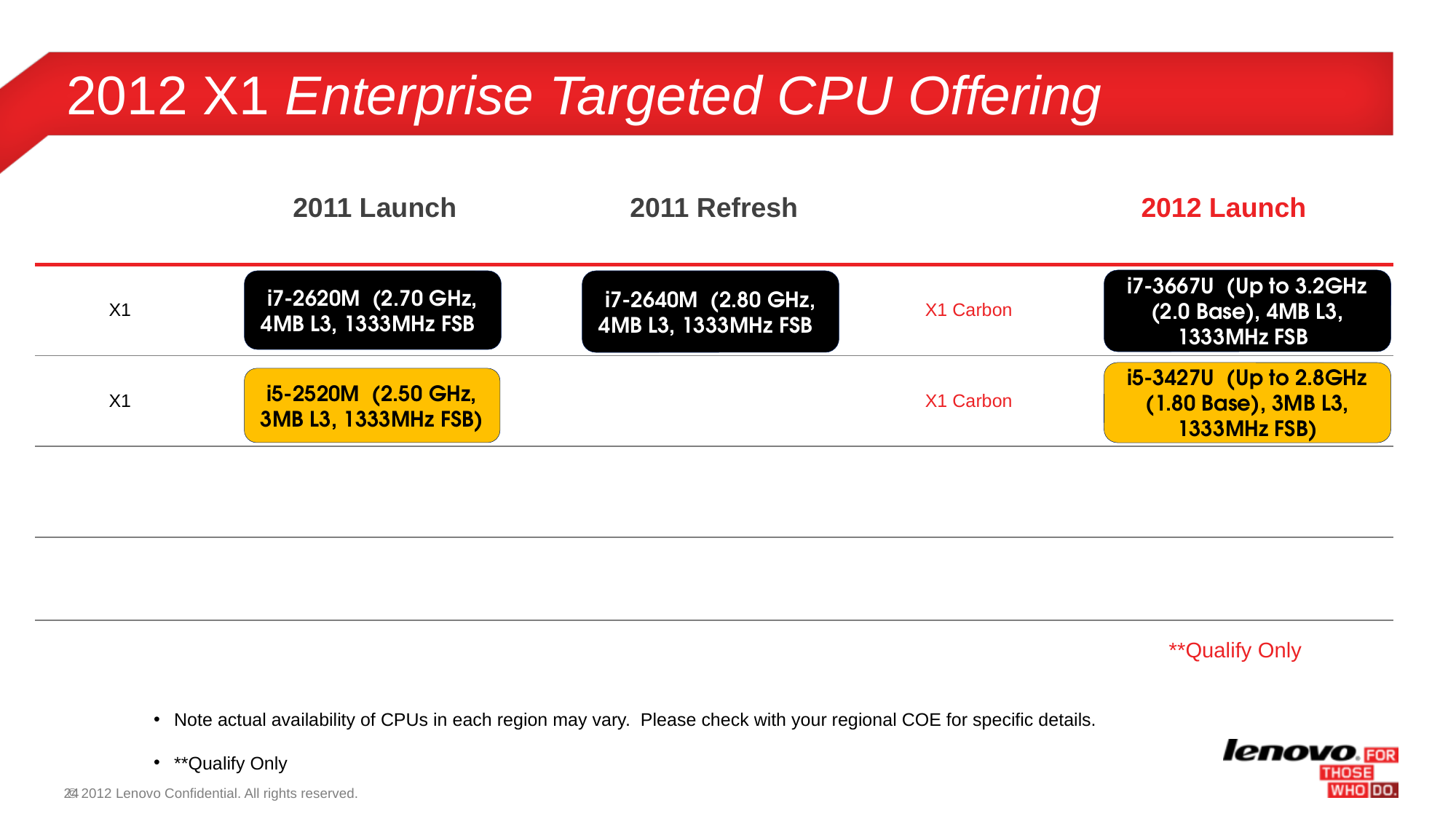

# 2012 X1 Enterprise Targeted CPU Offering
|  | 2011 Launch | 2011 Refresh |  | 2012 Launch |
| --- | --- | --- | --- | --- |
| X1 |  |  | X1 Carbon |  |
| X1 |  |  | X1 Carbon |  |
|  |  |  |  |  |
|  |  |  |  |  |
i7-3667U  (Up to 3.2GHz (2.0 Base), 4MB L3, 1333MHz FSB)
i7-2640M  (2.80 GHz, 4MB L3, 1333MHz FSB)
i7-2620M  (2.70 GHz, 4MB L3, 1333MHz FSB)
i5-3427U  (Up to 2.8GHz (1.80 Base), 3MB L3, 1333MHz FSB)
i5-2520M  (2.50 GHz, 3MB L3, 1333MHz FSB)
**Qualify Only
Note actual availability of CPUs in each region may vary.  Please check with your regional COE for specific details.

**Qualify Only